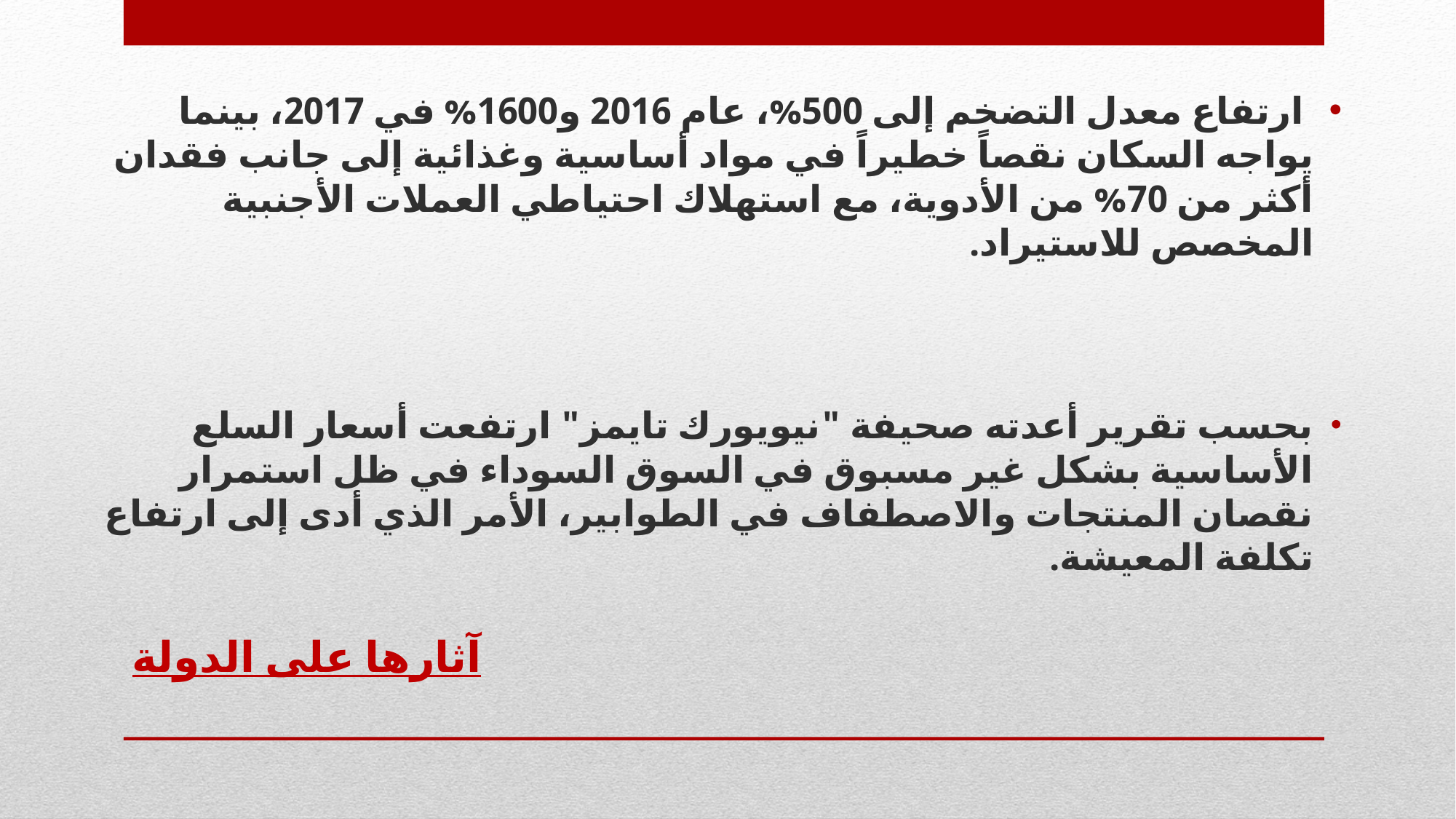

ارتفاع معدل التضخم إلى 500%، عام 2016 و1600% في 2017، بينما يواجه السكان نقصاً خطيراً في مواد أساسية وغذائية إلى جانب فقدان أكثر من 70% من الأدوية، مع استهلاك احتياطي العملات الأجنبية المخصص للاستيراد.

	بحسب تقرير أعدته صحيفة "نيويورك تايمز" ارتفعت أسعار السلع الأساسية بشكل غير مسبوق في السوق السوداء في ظل استمرار نقصان المنتجات والاصطفاف في الطوابير، الأمر الذي أدى إلى ارتفاع تكلفة المعيشة.

# آثارها على الدولة